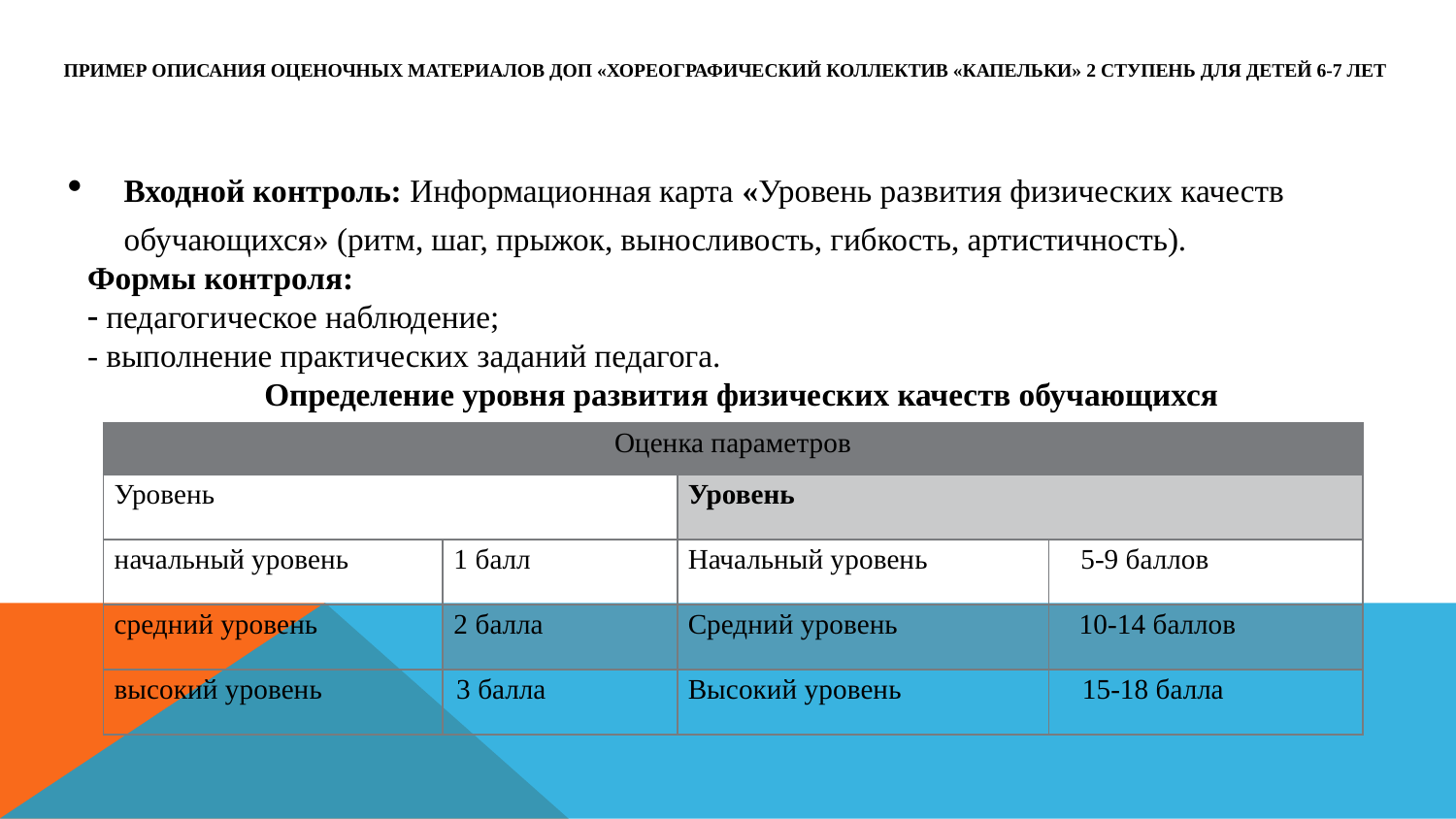

# ПРИМЕР ОПИСАНИЯ ОЦЕНОЧНЫХ МАТЕРИАЛОВ ДОП «Хореографический коллектив «Капельки» 2 ступень для детей 6-7 лет
Входной контроль: Информационная карта «Уровень развития физических качеств обучающихся» (ритм, шаг, прыжок, выносливость, гибкость, артистичность).
Формы контроля:
− педагогическое наблюдение;
- выполнение практических заданий педагога.
Определение уровня развития физических качеств обучающихся

| Оценка параметров |  |  |  |
| --- | --- | --- | --- |
| Уровень |  | Уровень |  |
| начальный уровень | 1 балл | Начальный уровень | 5-9 баллов |
| средний уровень | 2 балла | Средний уровень | 10-14 баллов |
| высокий уровень | 3 балла | Высокий уровень | 15-18 балла |